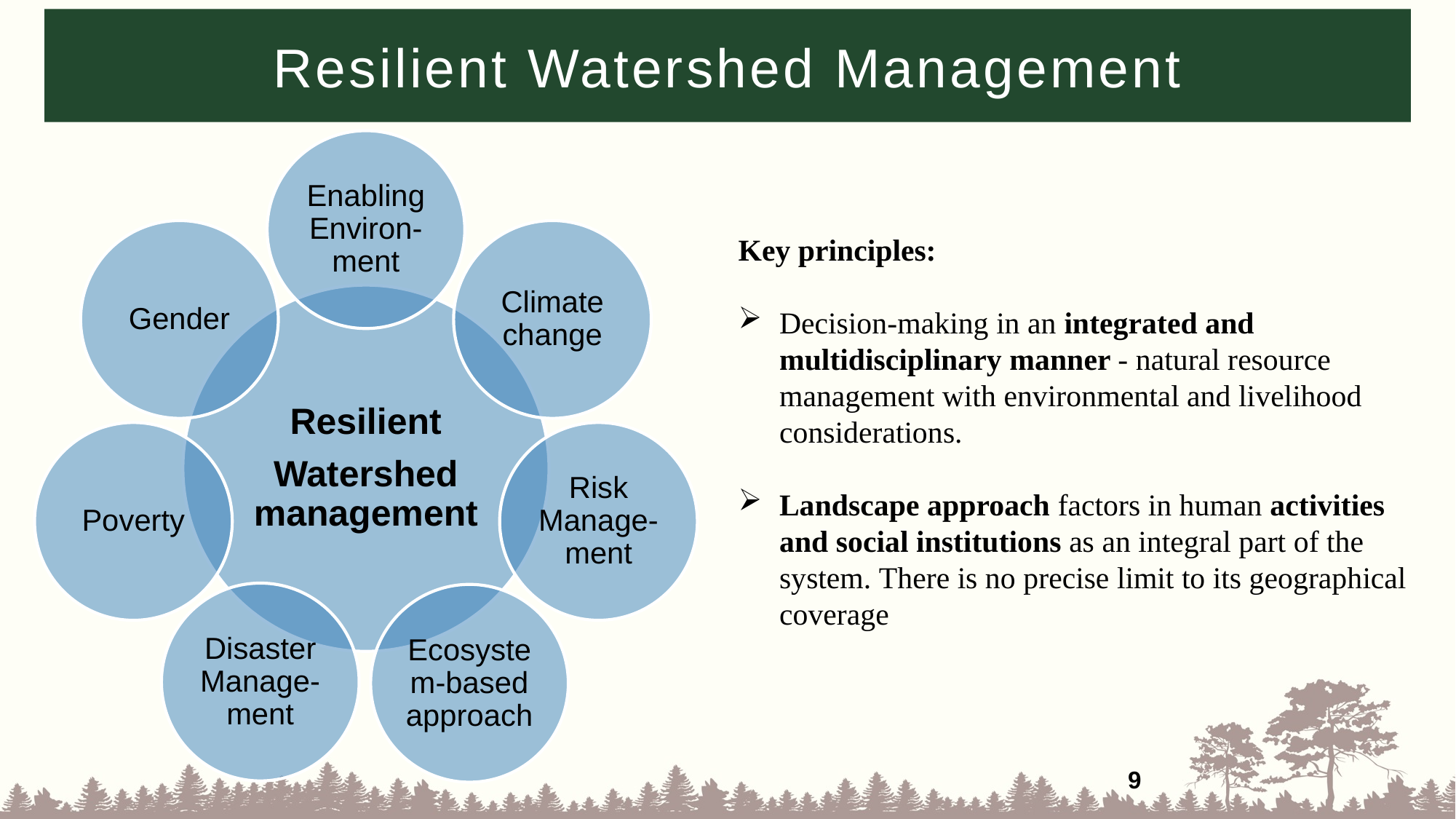

# Resilient Watershed Management
Resilient
Watershed management
Enabling Environ-ment
Climate change
Risk Manage-ment
Ecosystem-based approach
Disaster Manage-ment
Poverty
Gender
Key principles:

Decision-making in an integrated and multidisciplinary manner - natural resource management with environmental and livelihood considerations.

Landscape approach factors in human activities and social institutions as an integral part of the system. There is no precise limit to its geographical coverage
9